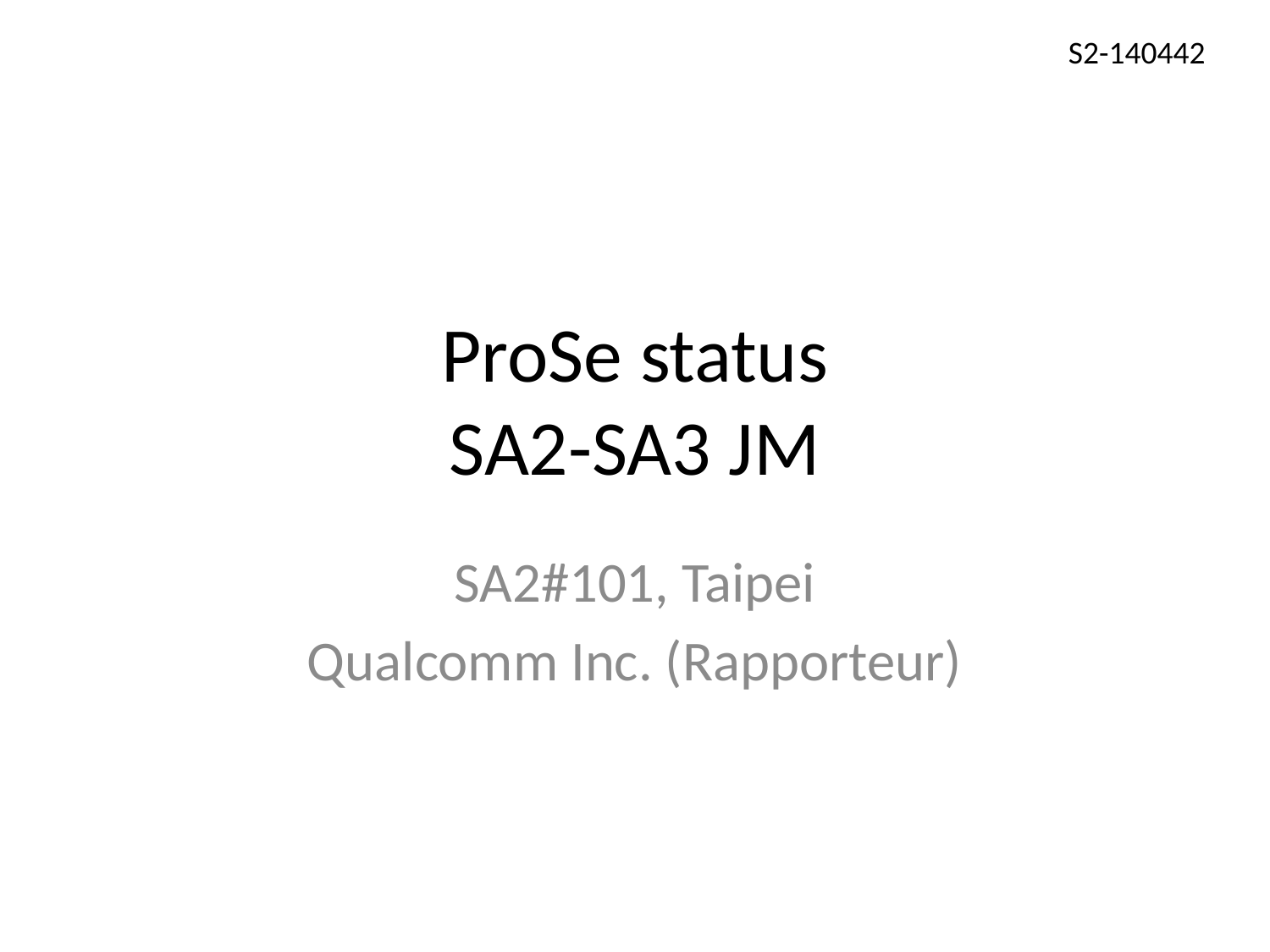

S2-140442
# ProSe status SA2-SA3 JM
SA2#101, Taipei
Qualcomm Inc. (Rapporteur)